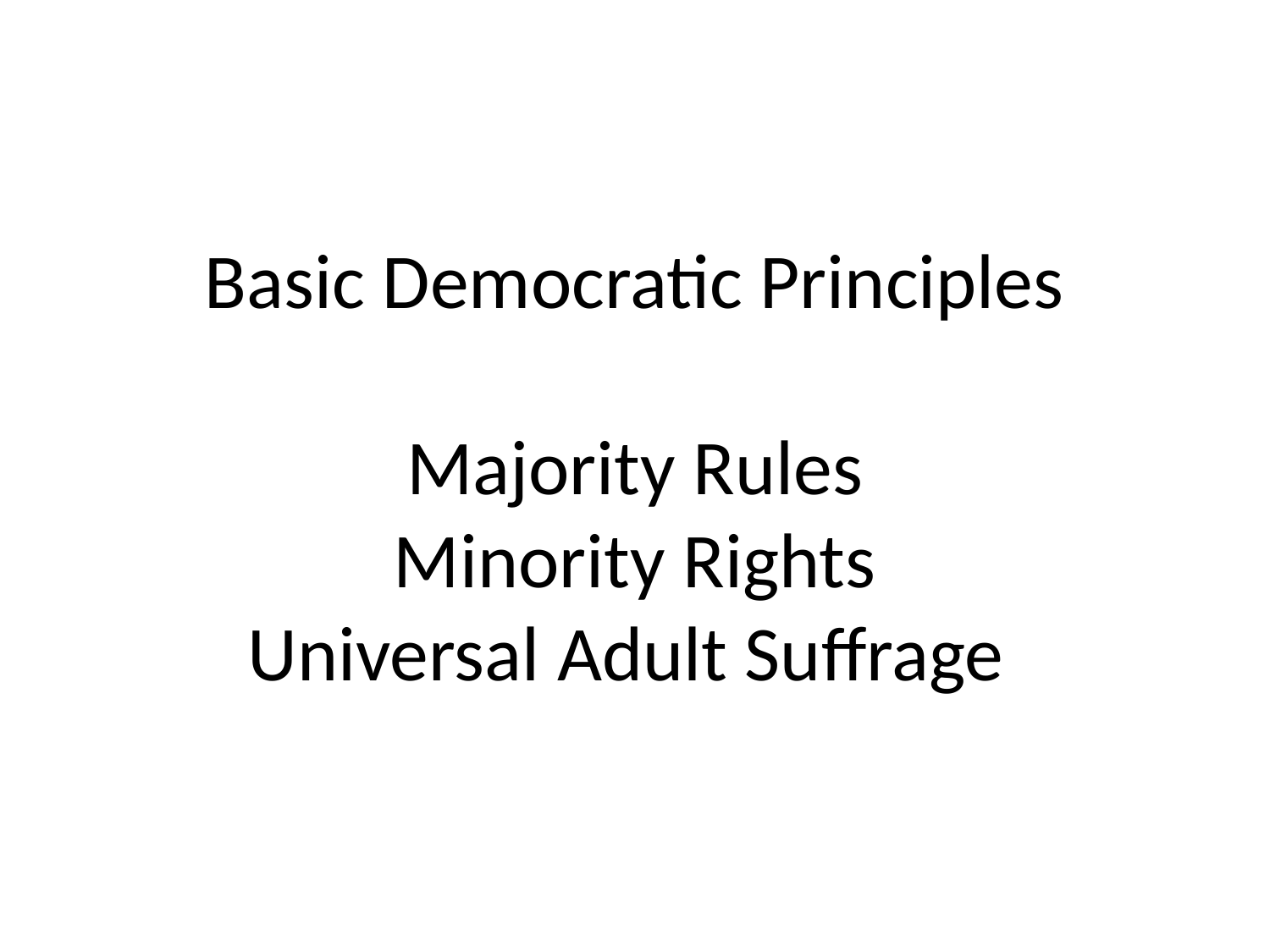

# Basic Democratic Principles Majority Rules Minority Rights Universal Adult Suffrage